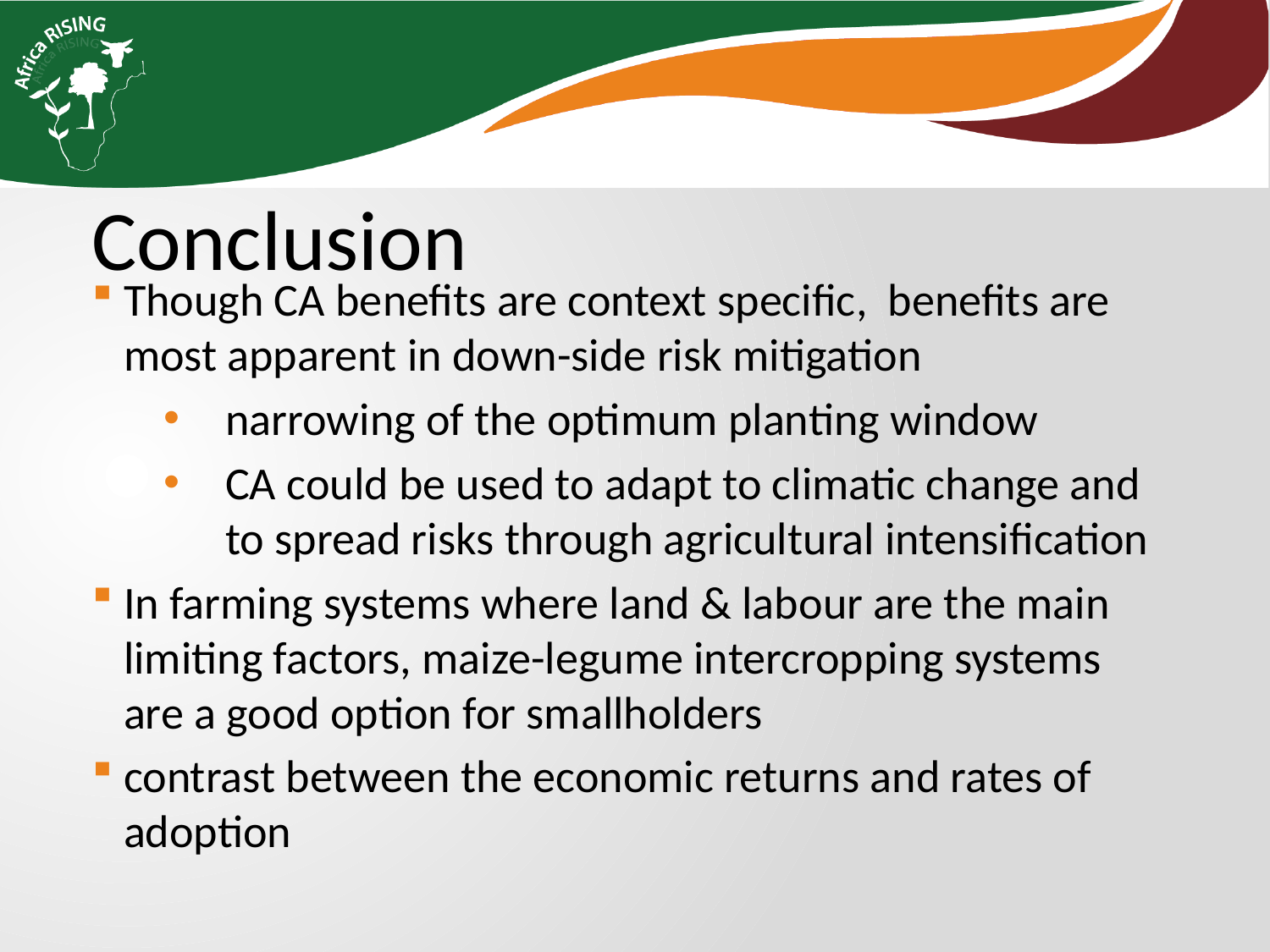

Conclusion
Though CA benefits are context specific,  benefits are most apparent in down-side risk mitigation
narrowing of the optimum planting window
CA could be used to adapt to climatic change and to spread risks through agricultural intensification
In farming systems where land & labour are the main limiting factors, maize-legume intercropping systems are a good option for smallholders
contrast between the economic returns and rates of adoption